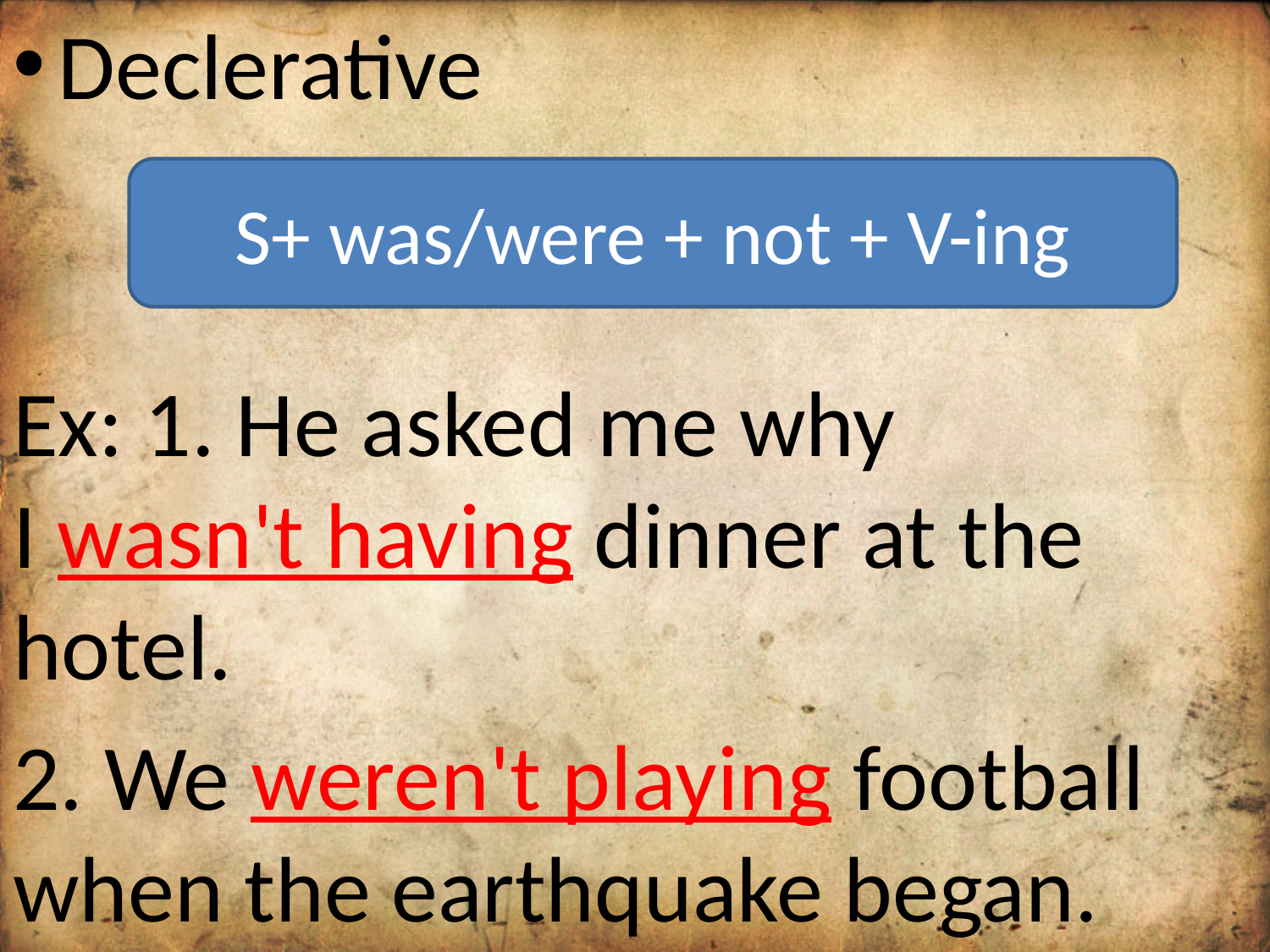

Declerative

Ex: 1. He asked me why I wasn't having dinner at the hotel.
2. We weren't playing football when the earthquake began.
S+ was/were + not + V-ing